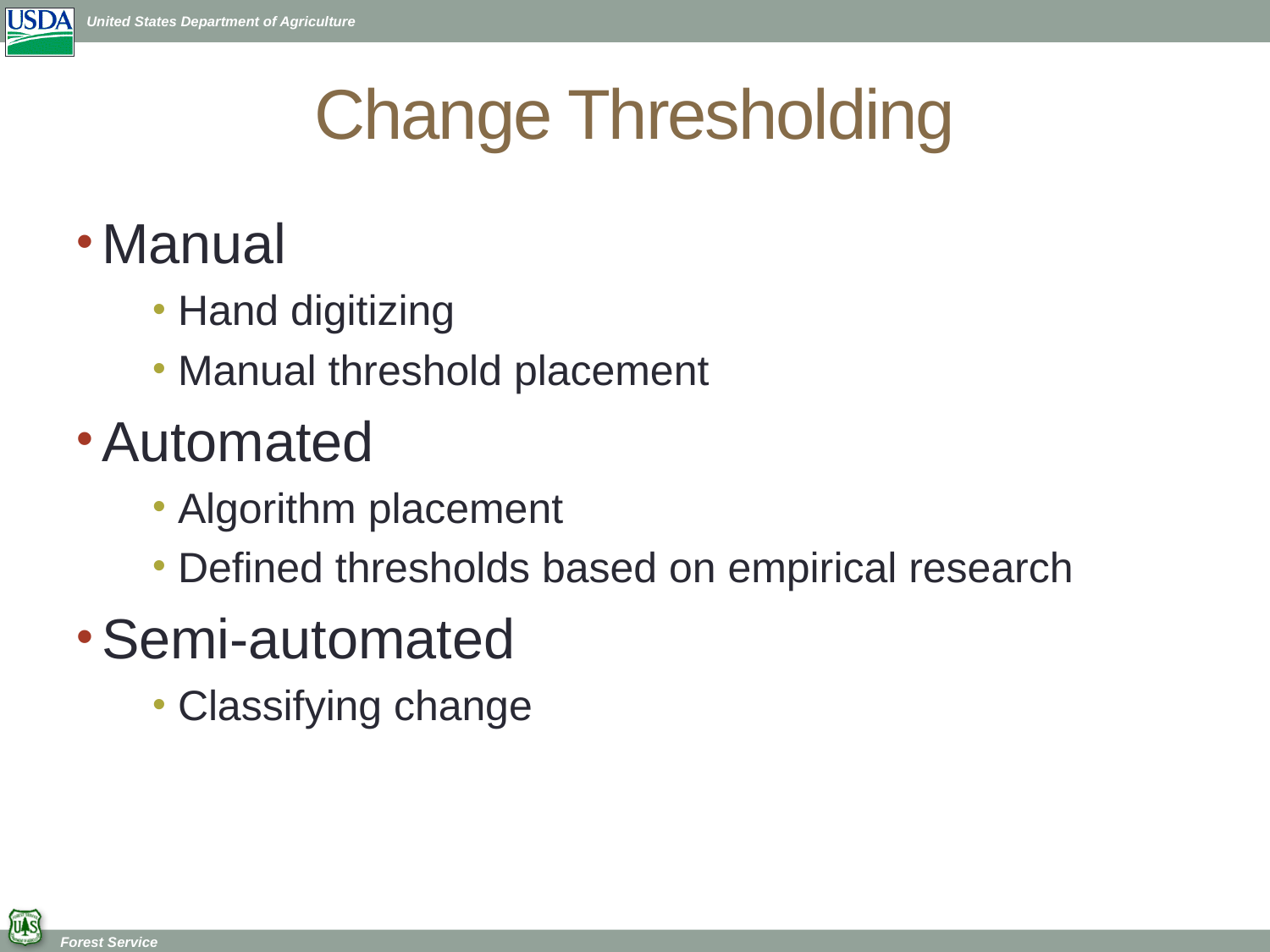

# Change Thresholding
Manual
Hand digitizing
Manual threshold placement
Automated
Algorithm placement
Defined thresholds based on empirical research
Semi-automated
Classifying change